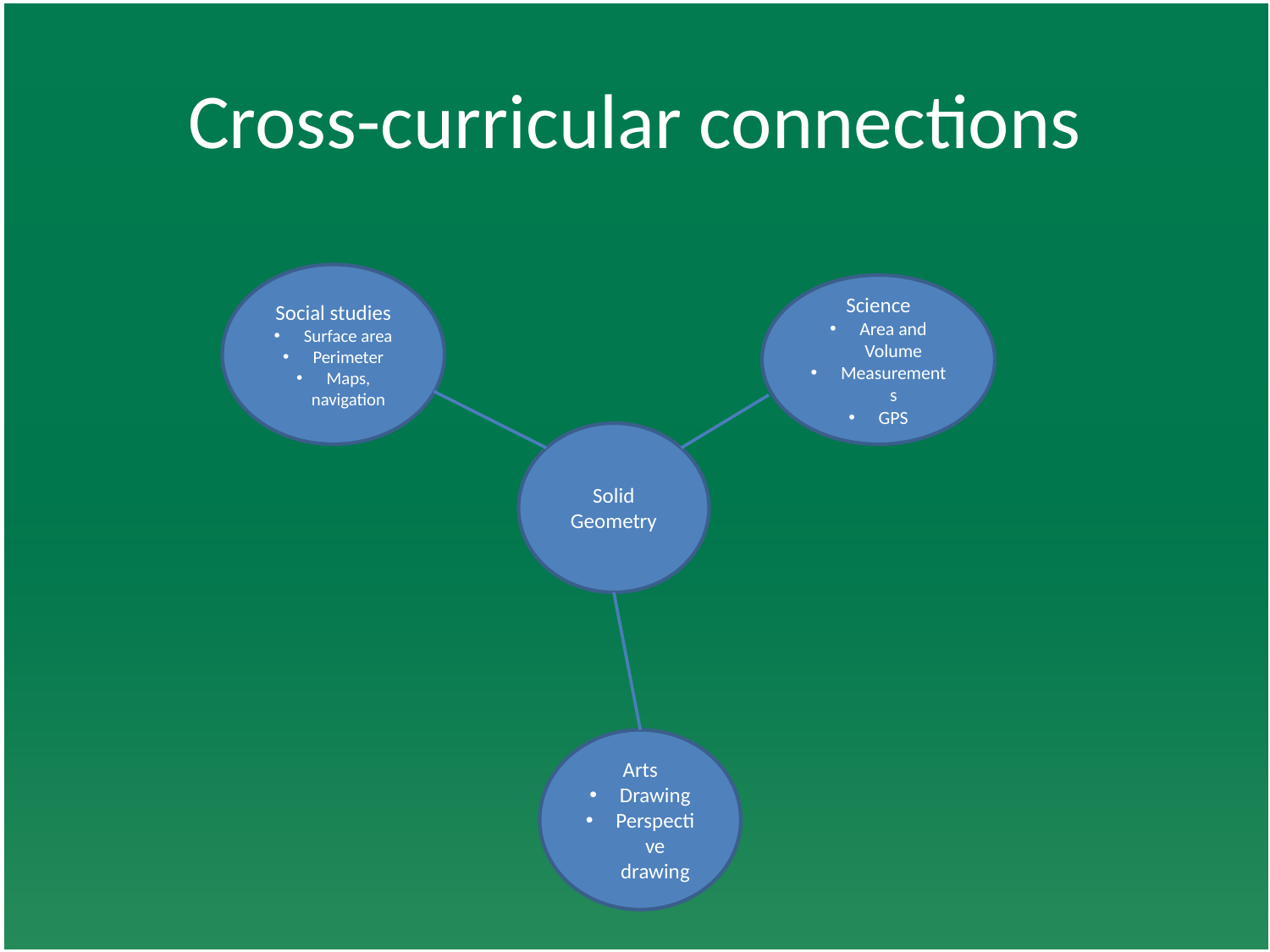

# Cross-curricular connections
Social studies
Surface area
Perimeter
Maps, navigation
Science
Area and Volume
Measurements
GPS
Solid Geometry
Arts
Drawing
Perspective drawing